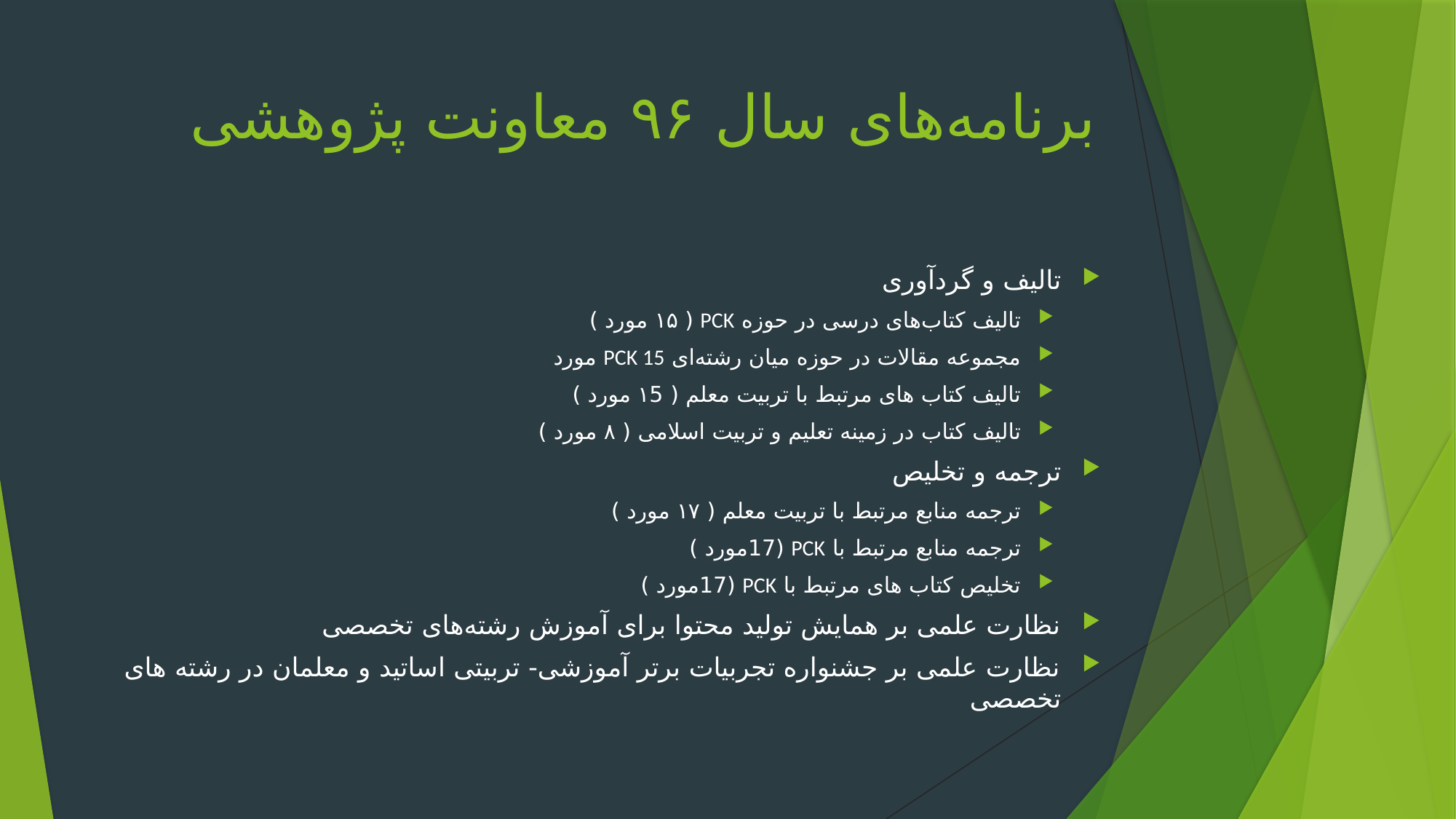

# برنامه‌های سال ۹۶ معاونت پژوهشی
تالیف و گردآوری
تالیف کتاب‌های درسی در حوزه PCK ( ۱۵ مورد )
مجموعه مقالات در حوزه میان رشته‌ای PCK 15 مورد
تالیف کتاب های مرتبط با تربیت معلم (‌ ۱5 مورد )
تالیف کتاب‌ در زمینه تعلیم و تربیت اسلامی (‌ ۸ مورد )
ترجمه و تخلیص
ترجمه منابع مرتبط با تربیت معلم ( ۱۷ مورد )
ترجمه منابع مرتبط با PCK (17مورد )
تخلیص کتاب های مرتبط با PCK (17مورد )
نظارت علمی بر همایش تولید محتوا برای آموزش رشته‌های تخصصی
نظارت علمی بر جشنواره تجربیات برتر آموزشی- تربیتی اساتید و معلمان در رشته های تخصصی